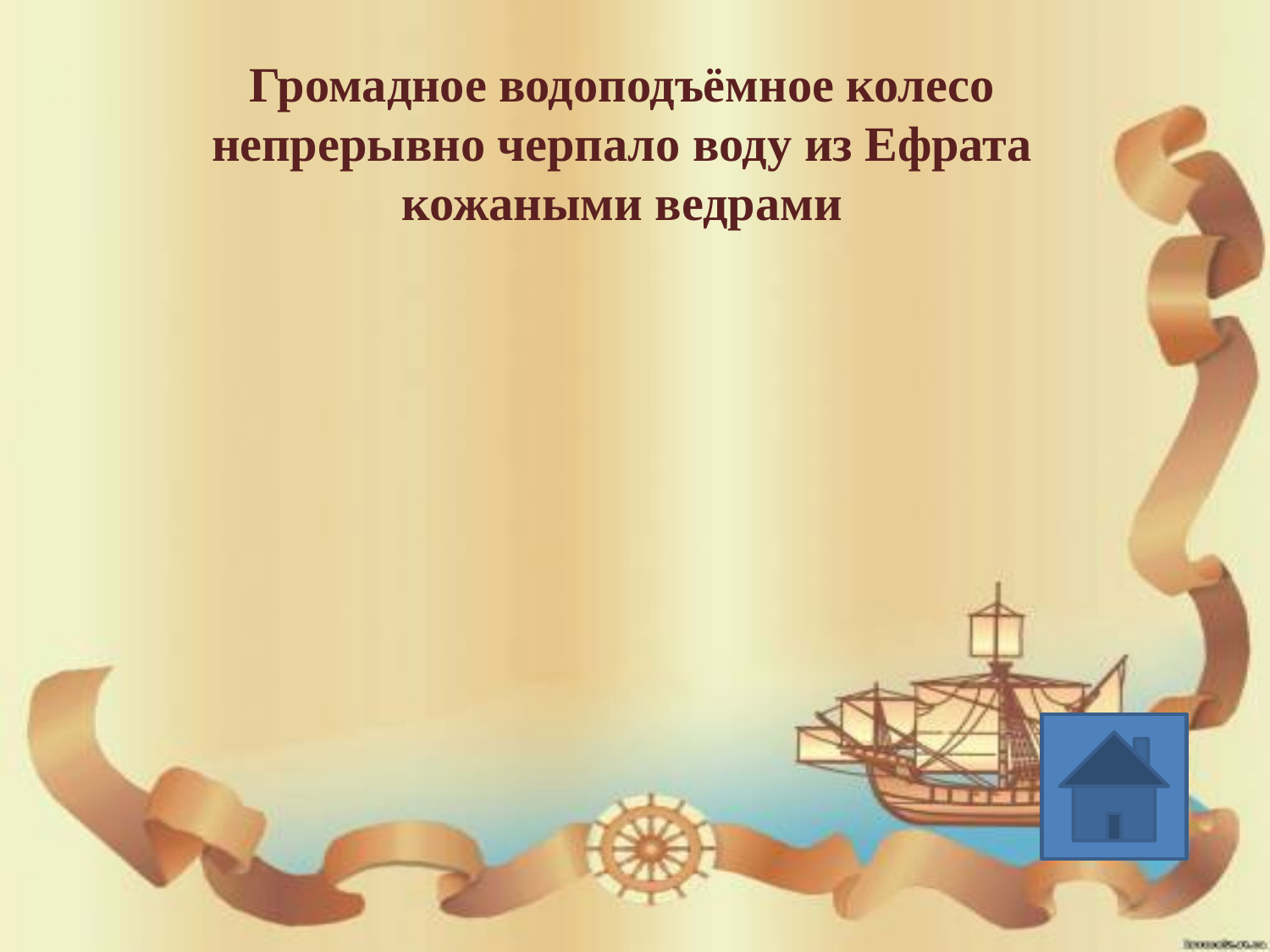

Громадное водоподъёмное колесо непрерывно черпало воду из Ефрата кожаными ведрами